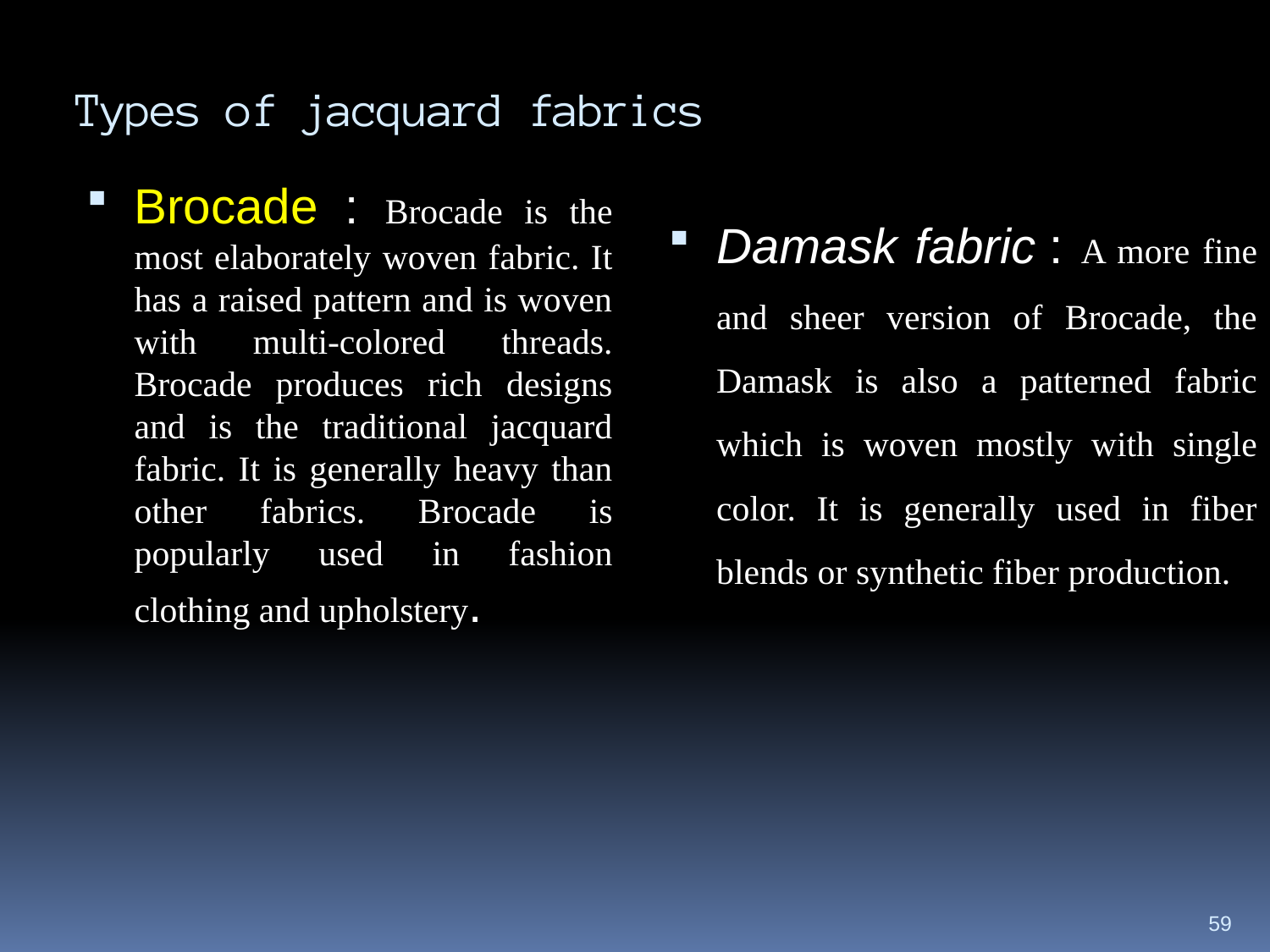

# Types of jacquard fabrics
Brocade : Brocade is the most elaborately woven fabric. It has a raised pattern and is woven with multi-colored threads. Brocade produces rich designs and is the traditional jacquard fabric. It is generally heavy than other fabrics. Brocade is popularly used in fashion clothing and upholstery.
Damask fabric : A more fine and sheer version of Brocade, the Damask is also a patterned fabric which is woven mostly with single color. It is generally used in fiber blends or synthetic fiber production.
59